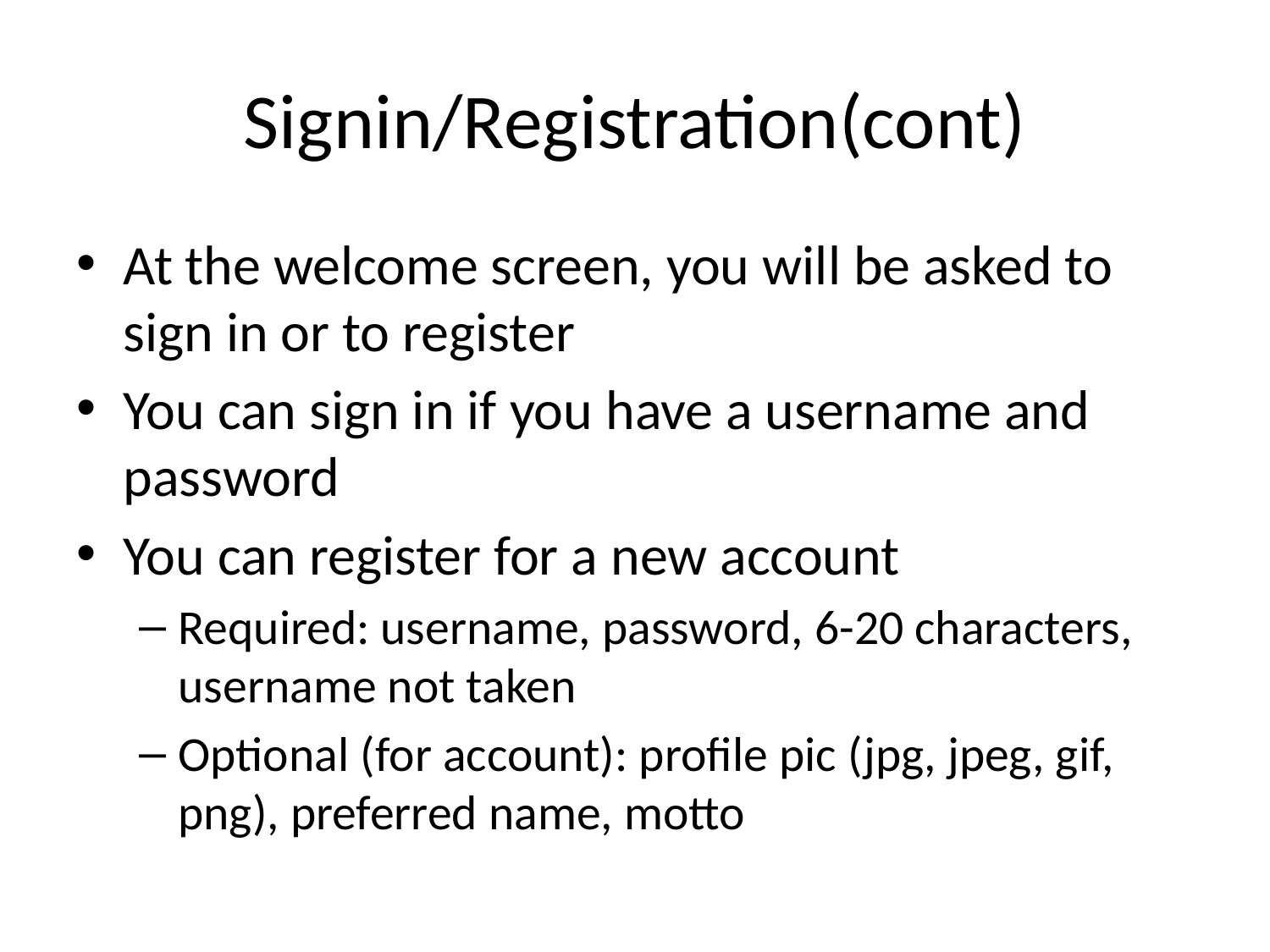

# Signin/Registration(cont)
At the welcome screen, you will be asked to sign in or to register
You can sign in if you have a username and password
You can register for a new account
Required: username, password, 6-20 characters, username not taken
Optional (for account): profile pic (jpg, jpeg, gif, png), preferred name, motto